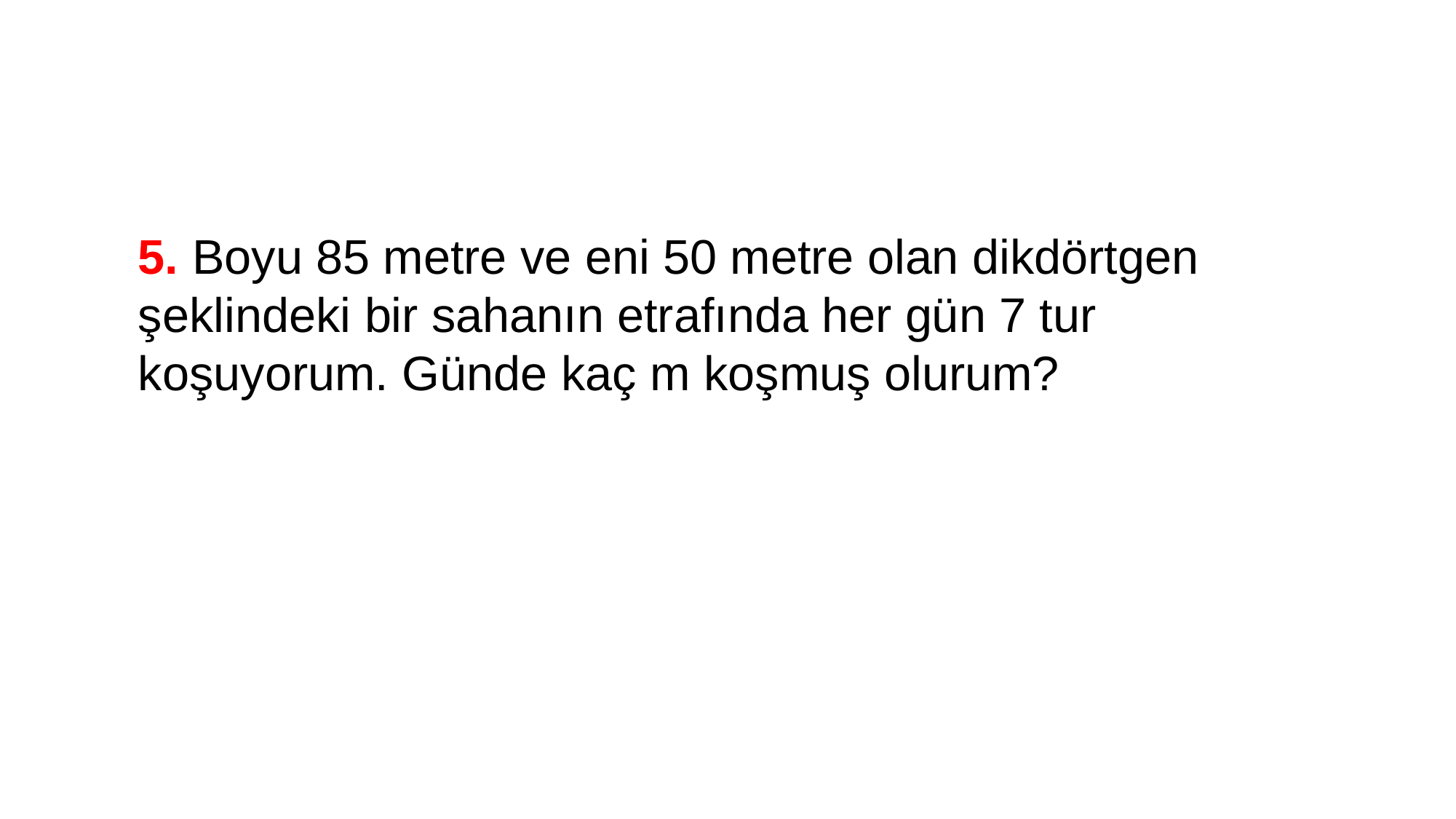

5. Boyu 85 metre ve eni 50 metre olan dikdörtgen şeklindeki bir sahanın etrafında her gün 7 tur koşuyorum. Günde kaç m koşmuş olurum?